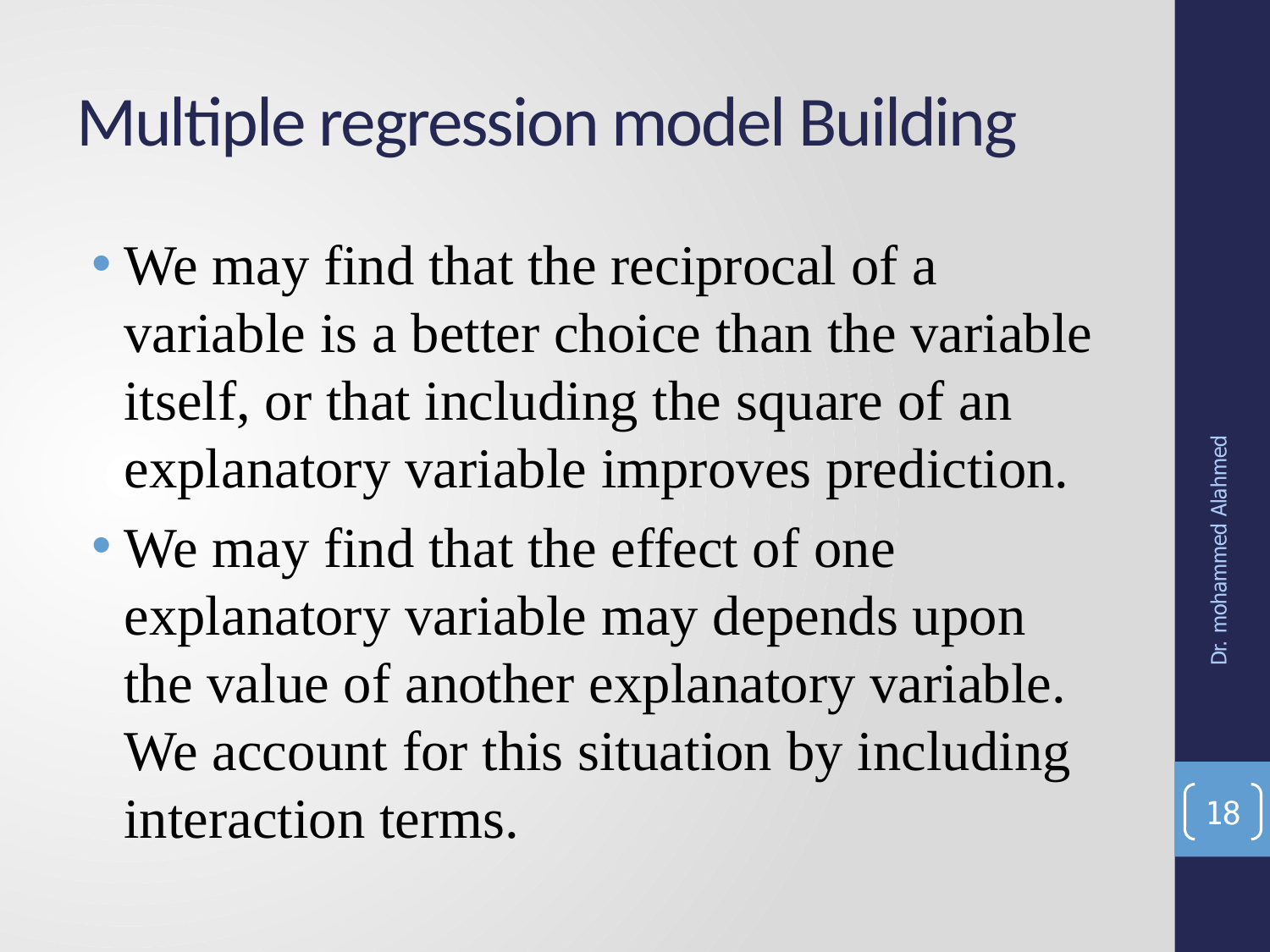

# Multiple regression model Building
We may find that the reciprocal of a variable is a better choice than the variable itself, or that including the square of an explanatory variable improves prediction.
We may find that the effect of one explanatory variable may depends upon the value of another explanatory variable. We account for this situation by including interaction terms.

Dr. mohammed Alahmed
18